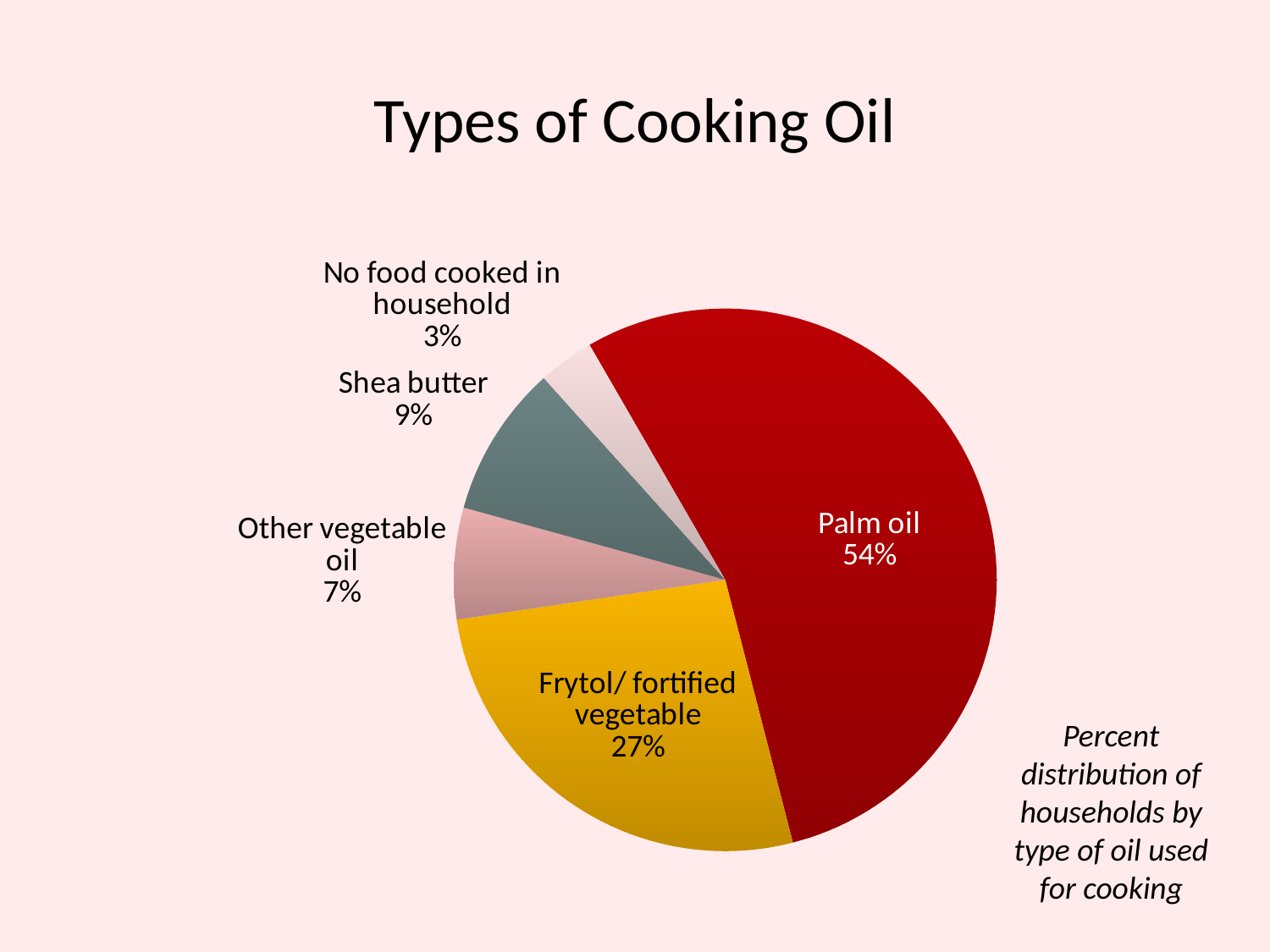

# Types of Cooking Oil

### Chart

| Category | Sales |
|---|---|
| Palm oil | 54.0 |
| Frytol/ fortified vegetable | 26.5 |
| Other vegetable oil | 6.6 |
| Shea butter | 9.0 |
| No food cooked in household | 3.3 |
Percent distribution of households by type of oil used for cooking